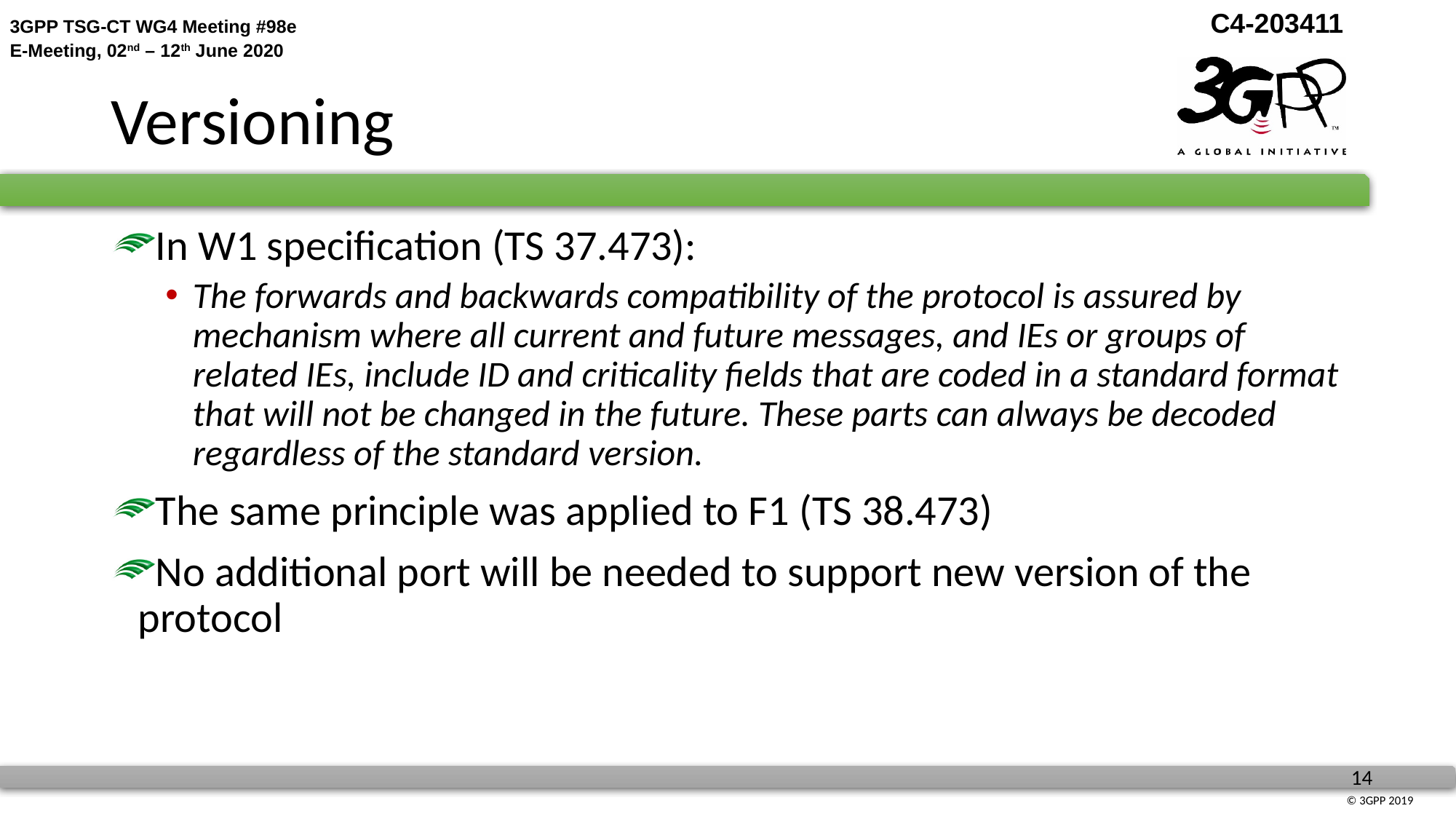

# Versioning
In W1 specification (TS 37.473):
The forwards and backwards compatibility of the protocol is assured by mechanism where all current and future messages, and IEs or groups of related IEs, include ID and criticality fields that are coded in a standard format that will not be changed in the future. These parts can always be decoded regardless of the standard version.
The same principle was applied to F1 (TS 38.473)
No additional port will be needed to support new version of the protocol